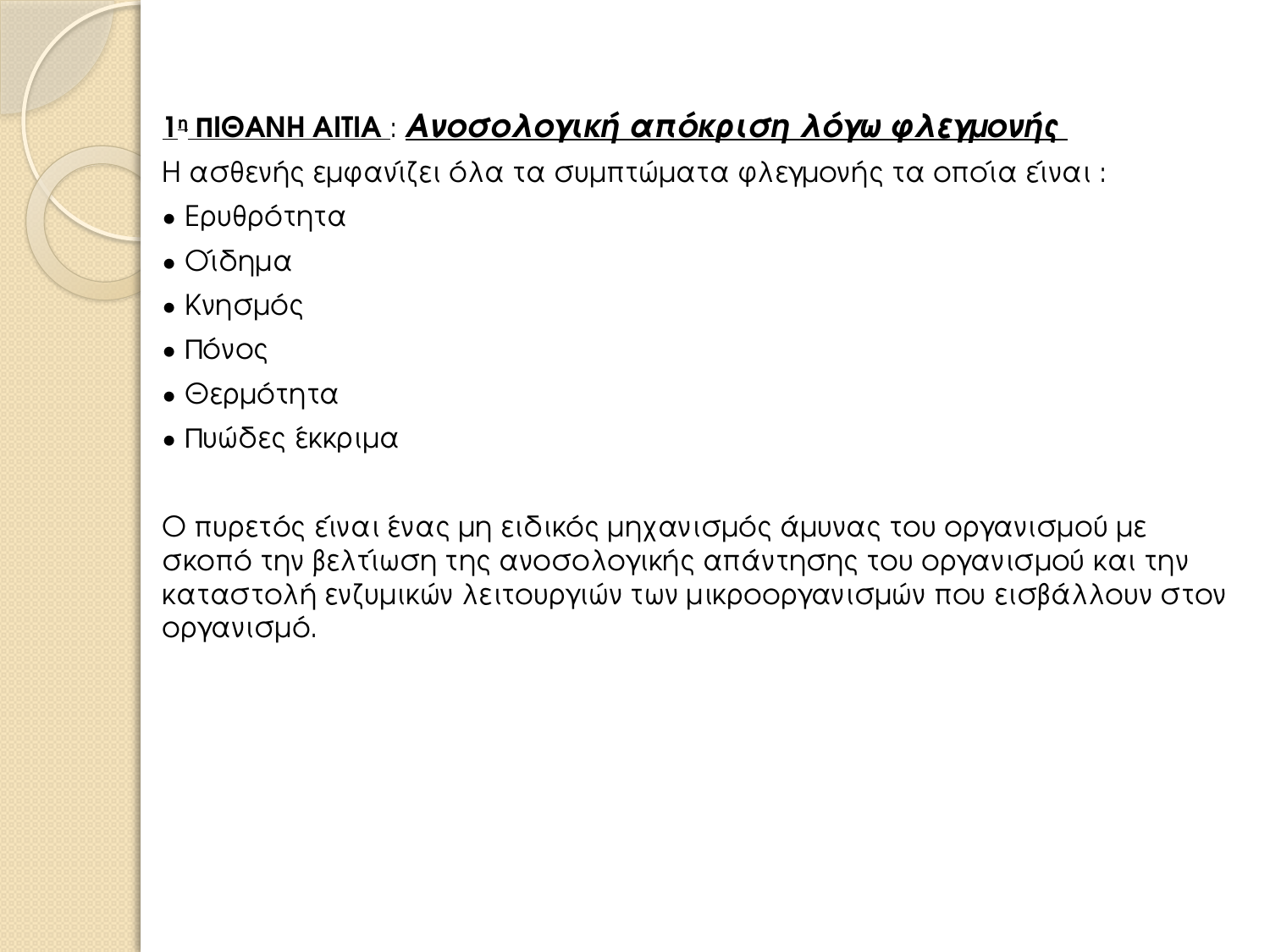

1η ΠΙΘΑΝΗ ΑΙΤΙΑ : Ανοσολογική απόκριση λόγω φλεγμονής
Η ασθενής εμφανίζει όλα τα συμπτώματα φλεγμονής τα οποία είναι :
• Ερυθρότητα
• Οίδημα
• Κνησμός
• Πόνος
• Θερμότητα
• Πυώδες έκκριμα

O πυρετός είναι ένας μη ειδικός μηχανισμός άμυνας του οργανισμού με σκοπό την βελτίωση της ανοσολογικής απάντησης του οργανισμού και την καταστολή ενζυμικών λειτουργιών των μικροοργανισμών που εισβάλλουν στον οργανισμό.